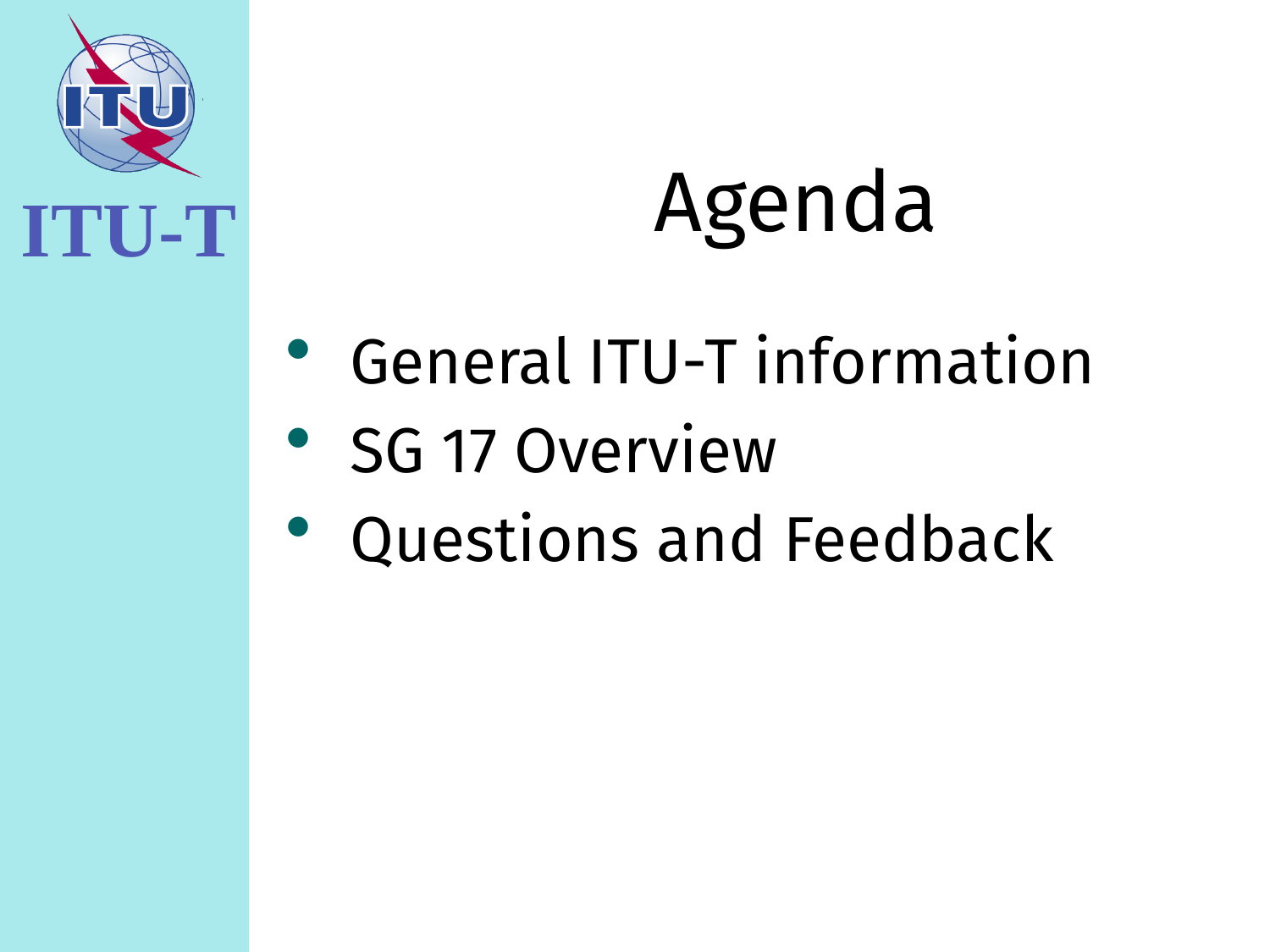

Agenda

 General ITU-T information
 SG 17 Overview
 Questions and Feedback